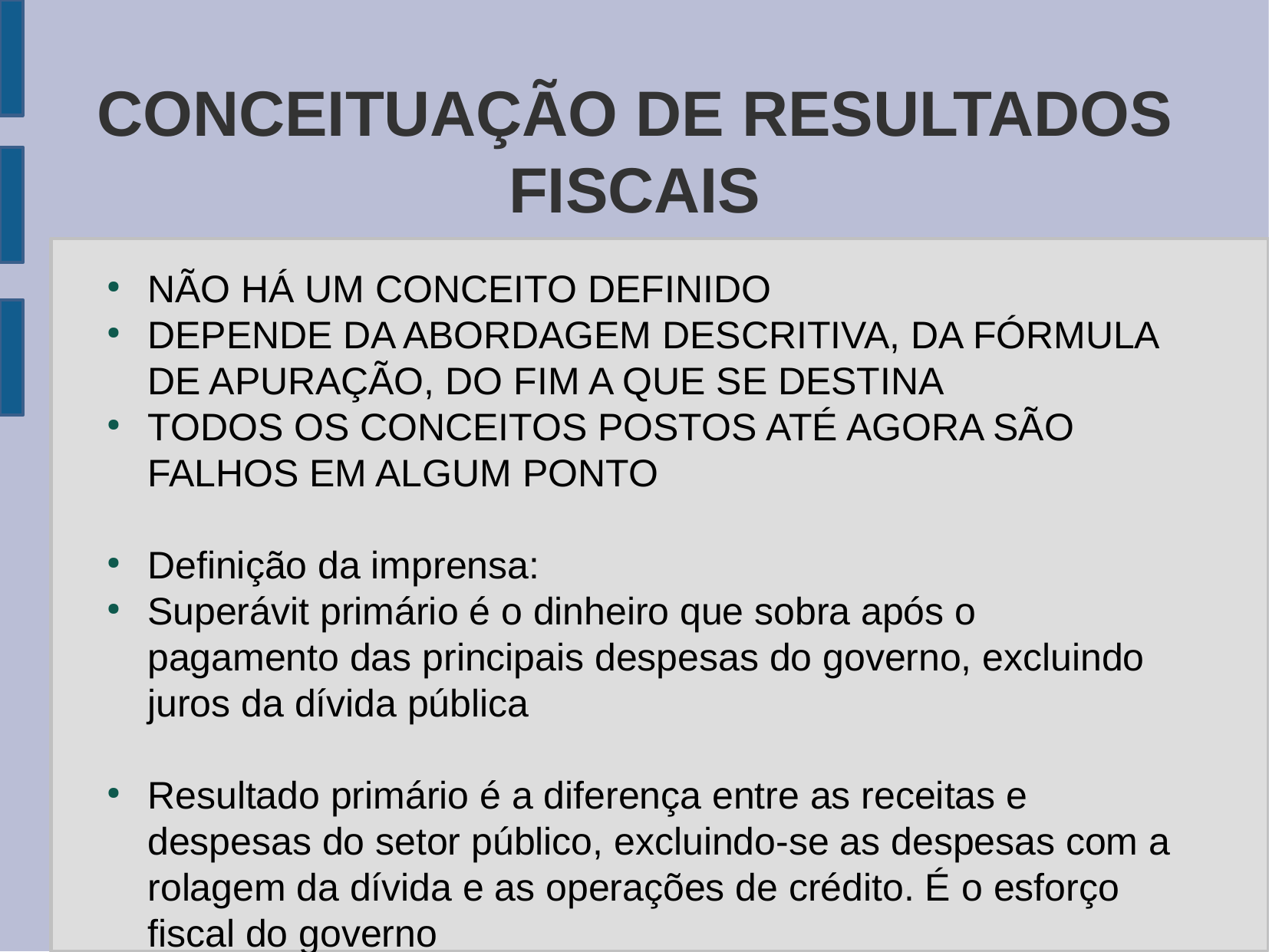

CONCEITUAÇÃO DE RESULTADOS FISCAIS
NÃO HÁ UM CONCEITO DEFINIDO
DEPENDE DA ABORDAGEM DESCRITIVA, DA FÓRMULA DE APURAÇÃO, DO FIM A QUE SE DESTINA
TODOS OS CONCEITOS POSTOS ATÉ AGORA SÃO FALHOS EM ALGUM PONTO

Definição da imprensa:
Superávit primário é o dinheiro que sobra após o pagamento das principais despesas do governo, excluindo juros da dívida pública

Resultado primário é a diferença entre as receitas e despesas do setor público, excluindo-se as despesas com a rolagem da dívida e as operações de crédito. É o esforço fiscal do governo